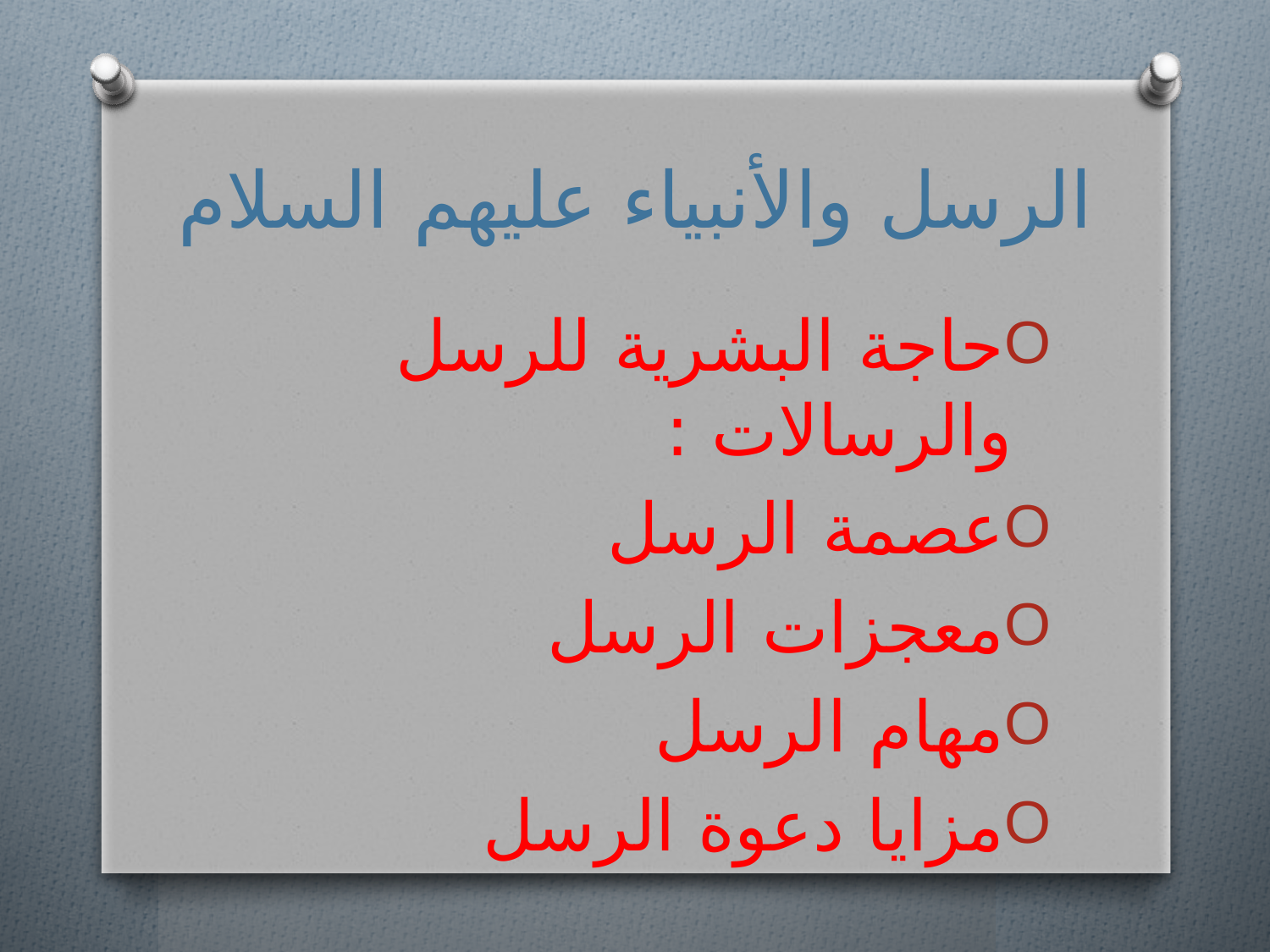

# الرسل والأنبياء عليهم السلام
حاجة البشرية للرسل والرسالات :
عصمة الرسل
معجزات الرسل
مهام الرسل
مزايا دعوة الرسل